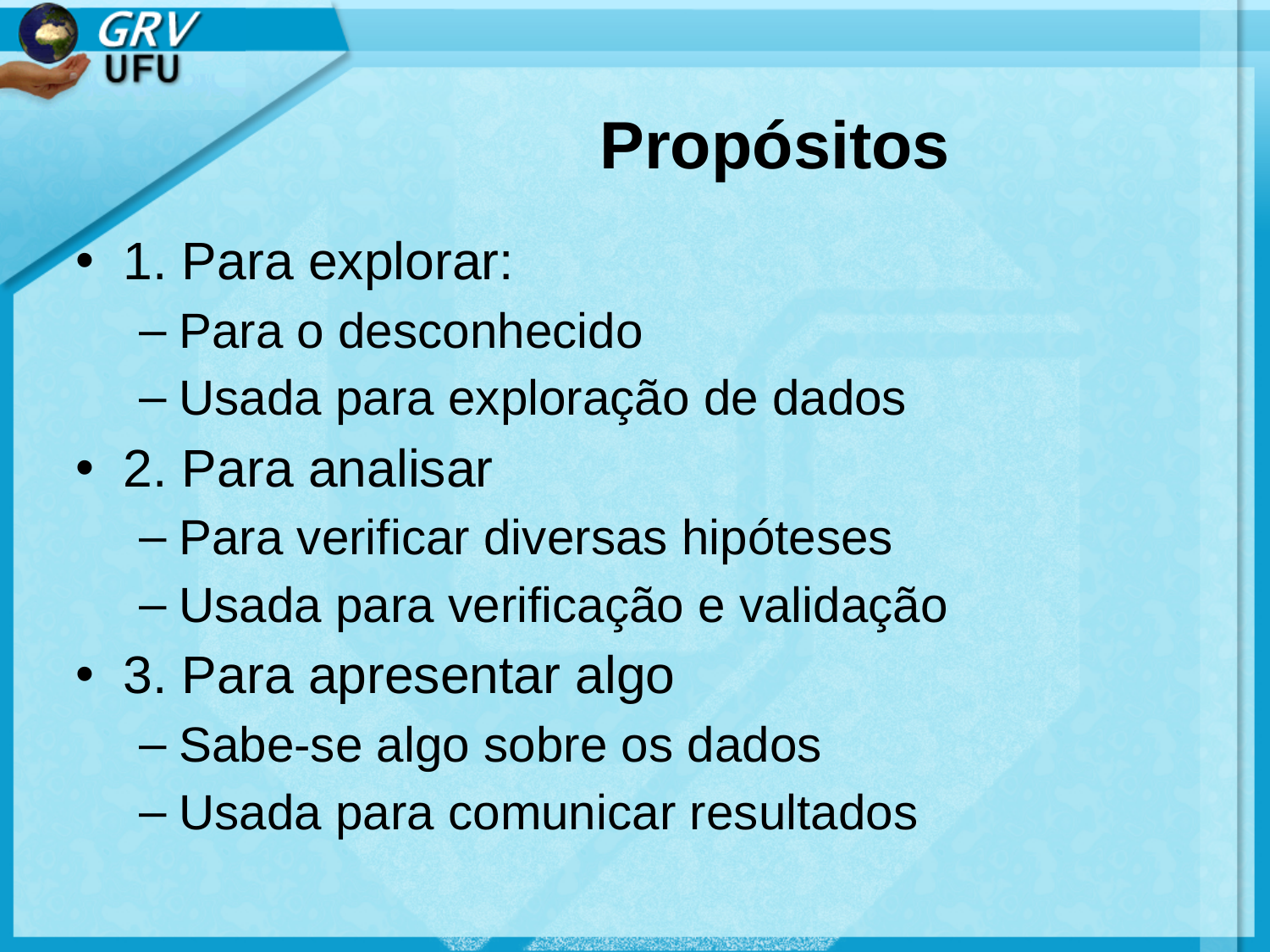

# Propósitos
1. Para explorar:
Para o desconhecido
Usada para exploração de dados
2. Para analisar
Para verificar diversas hipóteses
Usada para verificação e validação
3. Para apresentar algo
Sabe-se algo sobre os dados
Usada para comunicar resultados